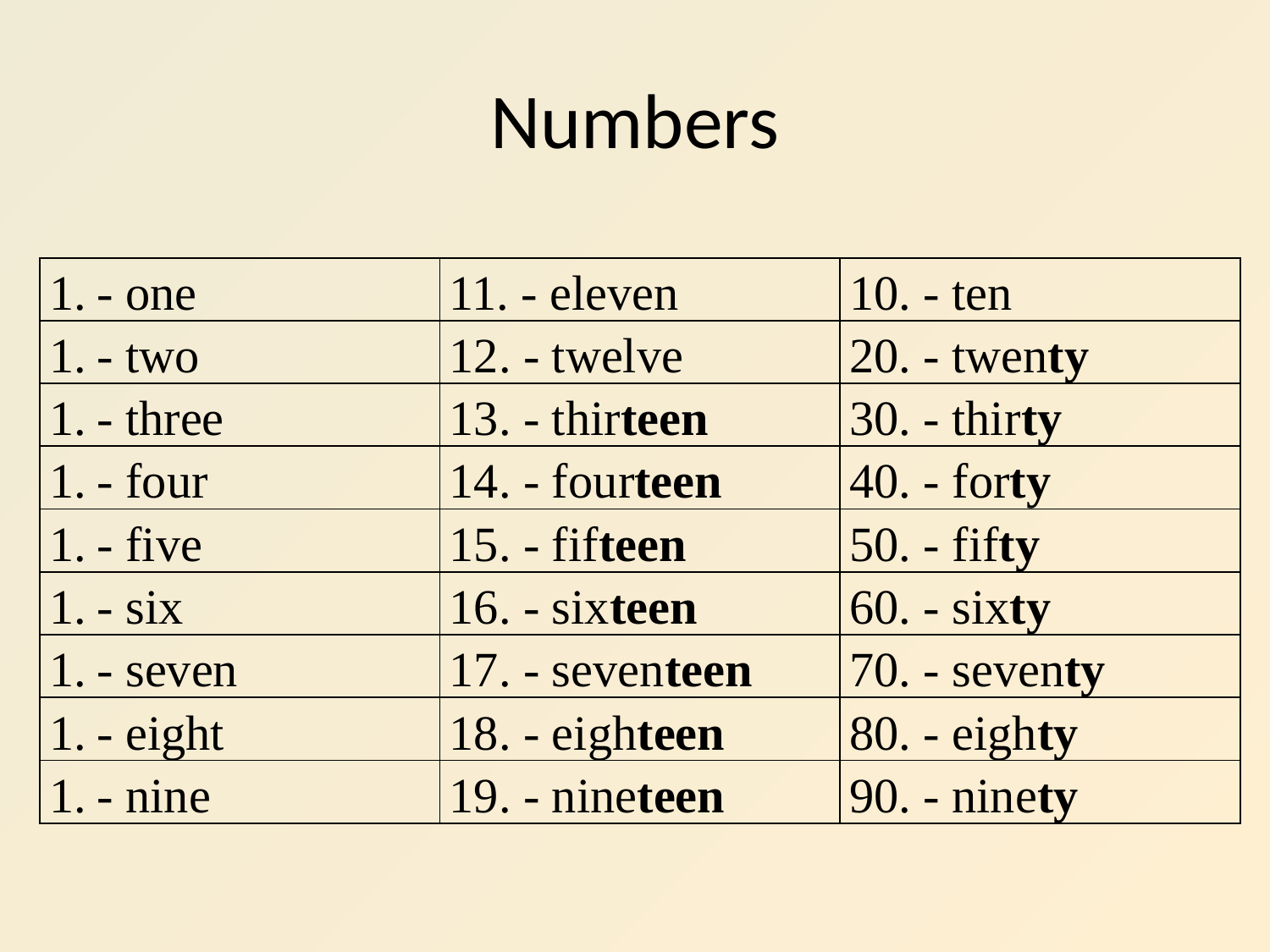

# Numbers
| - one | 11. - eleven | 10. - ten |
| --- | --- | --- |
| - two | 12. - twelve | 20. - twenty |
| - three | 13. - thirteen | 30. - thirty |
| - four | 14. - fourteen | 40. - forty |
| - five | 15. - fifteen | 50. - fifty |
| - six | 16. - sixteen | 60. - sixty |
| - seven | 17. - seventeen | 70. - seventy |
| - eight | 18. - eighteen | 80. - eighty |
| - nine | 19. - nineteen | 90. - ninety |